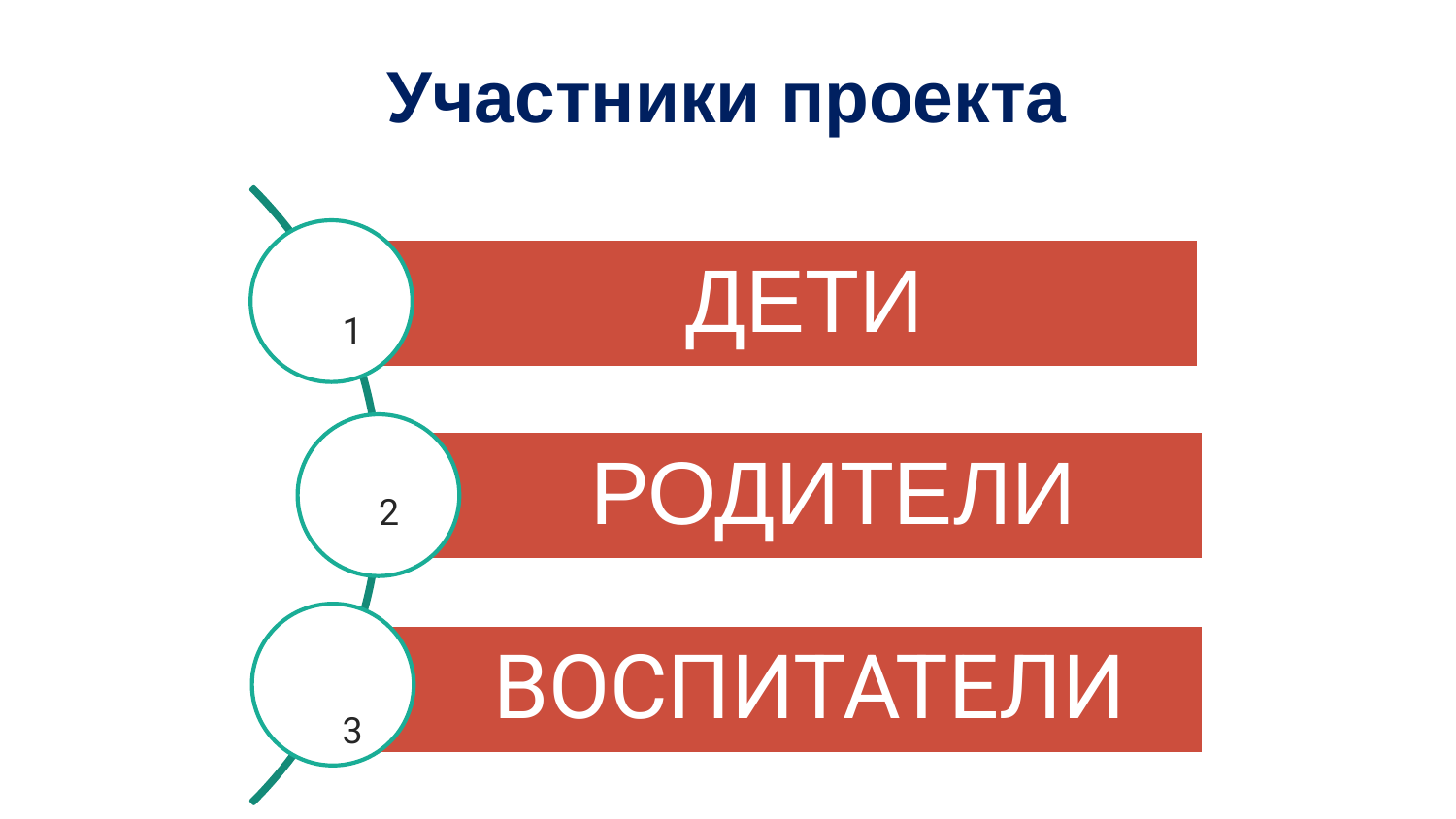

# Участники проекта
ДЕТИ
РОДИТЕЛИ
ВОСПИТАТЕЛИ
1
2
3